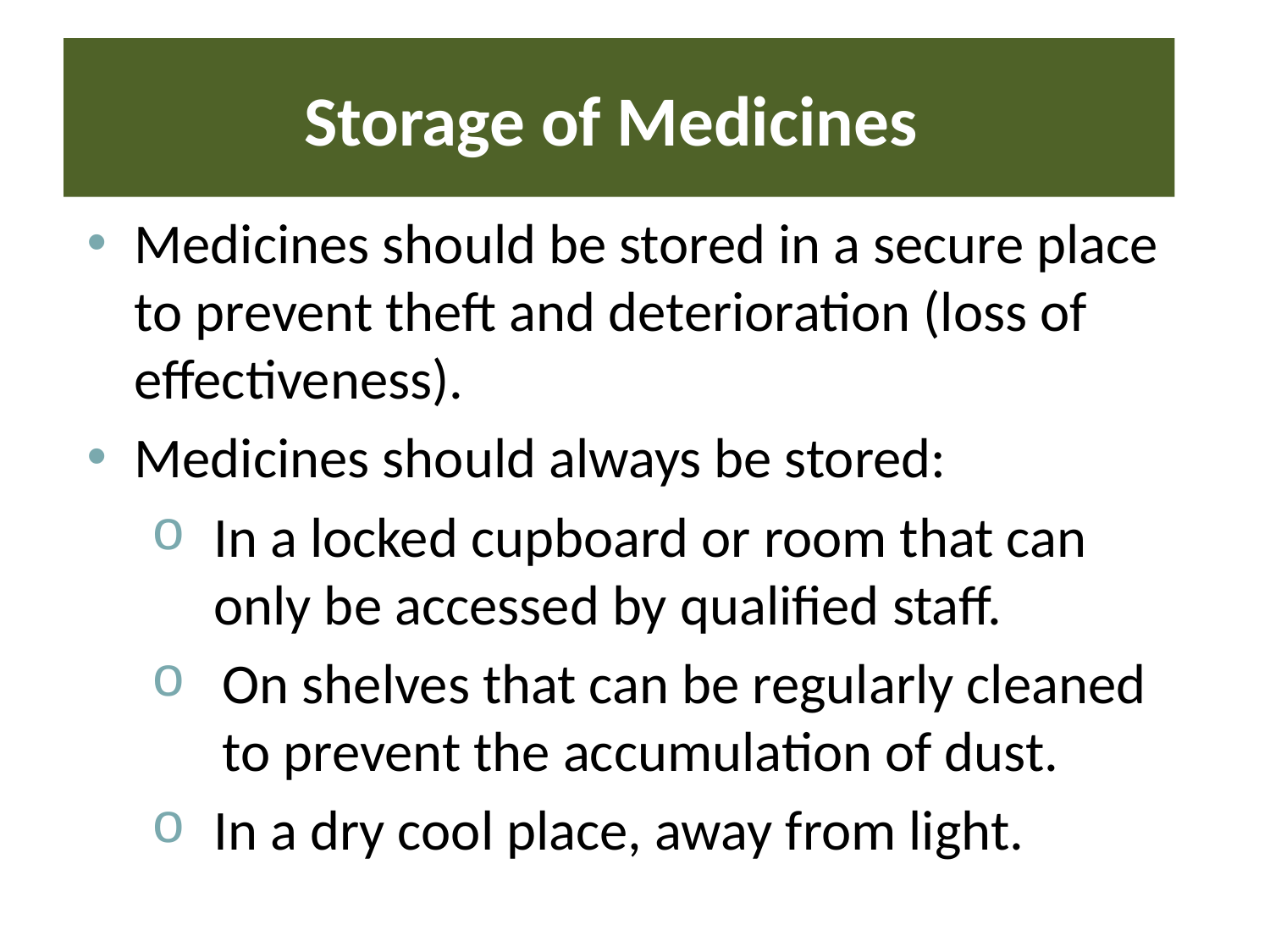

# Storage of Medicines
Medicines should be stored in a secure place to prevent theft and deterioration (loss of effectiveness).
Medicines should always be stored:
In a locked cupboard or room that can only be accessed by qualified staff.
On shelves that can be regularly cleaned to prevent the accumulation of dust.
In a dry cool place, away from light.